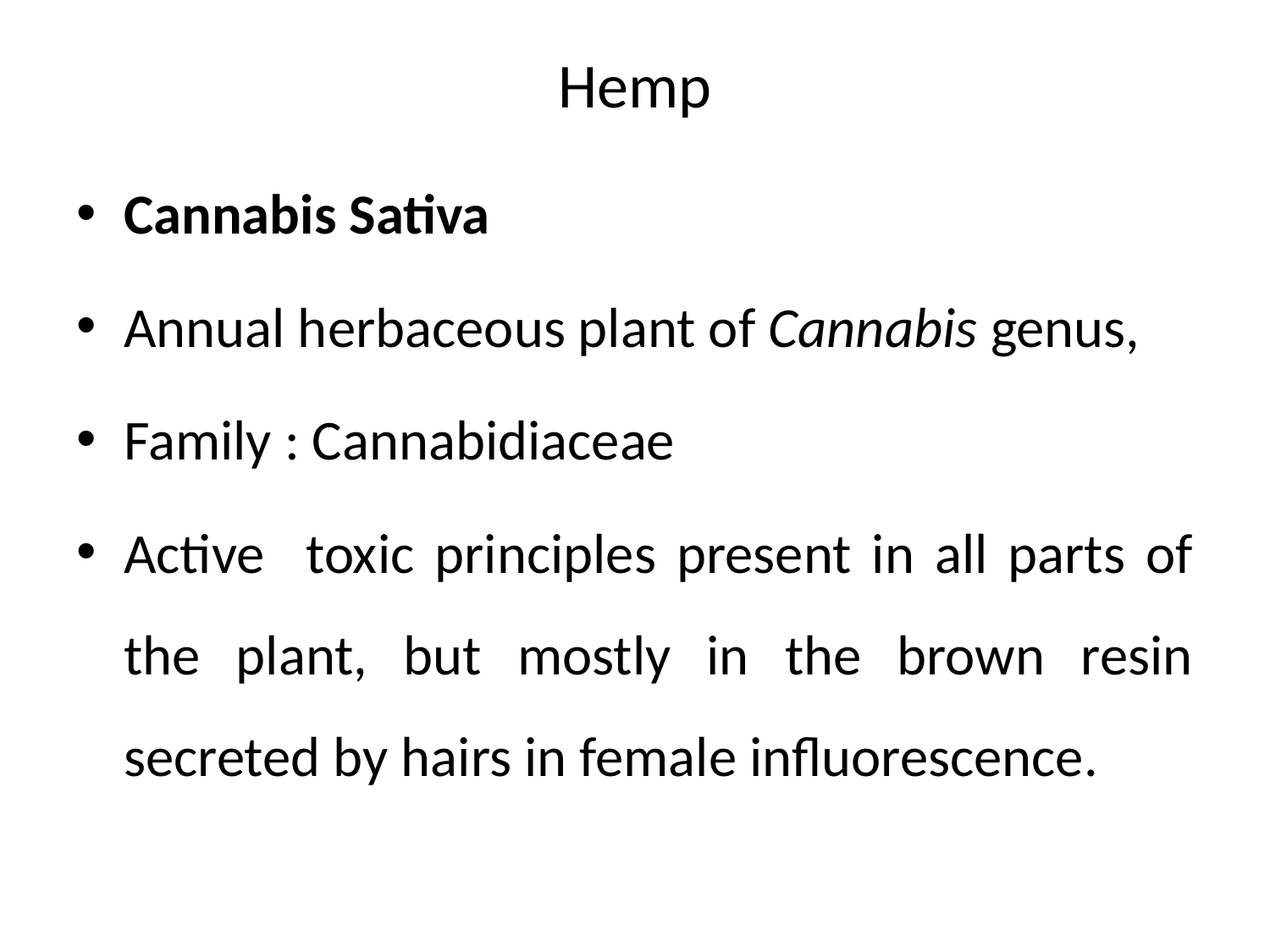

# Hemp
Cannabis Sativa
Annual herbaceous plant of Cannabis genus,
Family : Cannabidiaceae
Active  toxic principles present in all parts of the plant, but mostly in the brown resin secreted by hairs in female influorescence.